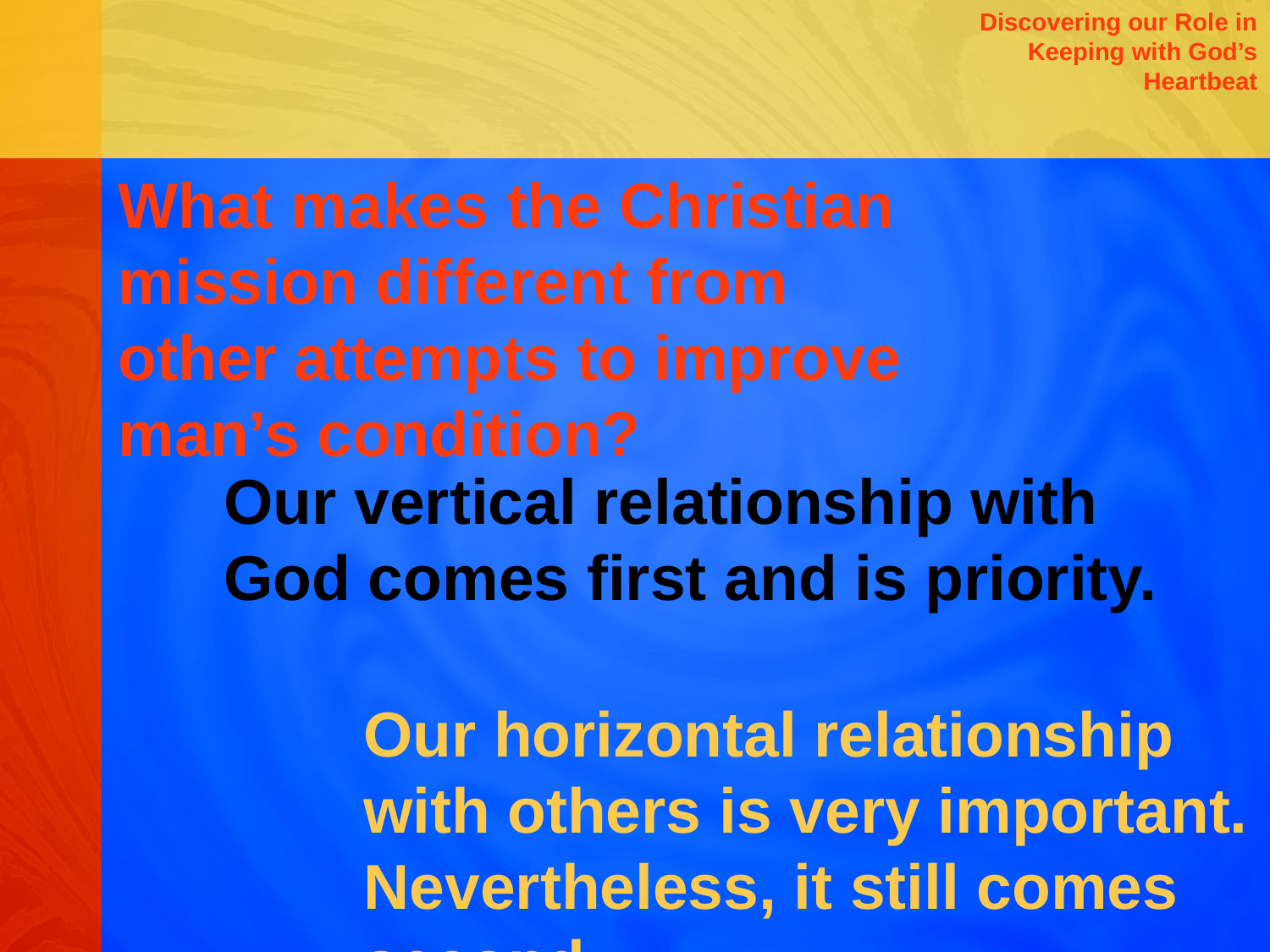

Discovering our Role in Keeping with God’s Heartbeat
What makes the Christian mission different from other attempts to improve man’s condition?
Our vertical relationship with God comes first and is priority.
Our horizontal relationship with others is very important. Nevertheless, it still comes second.